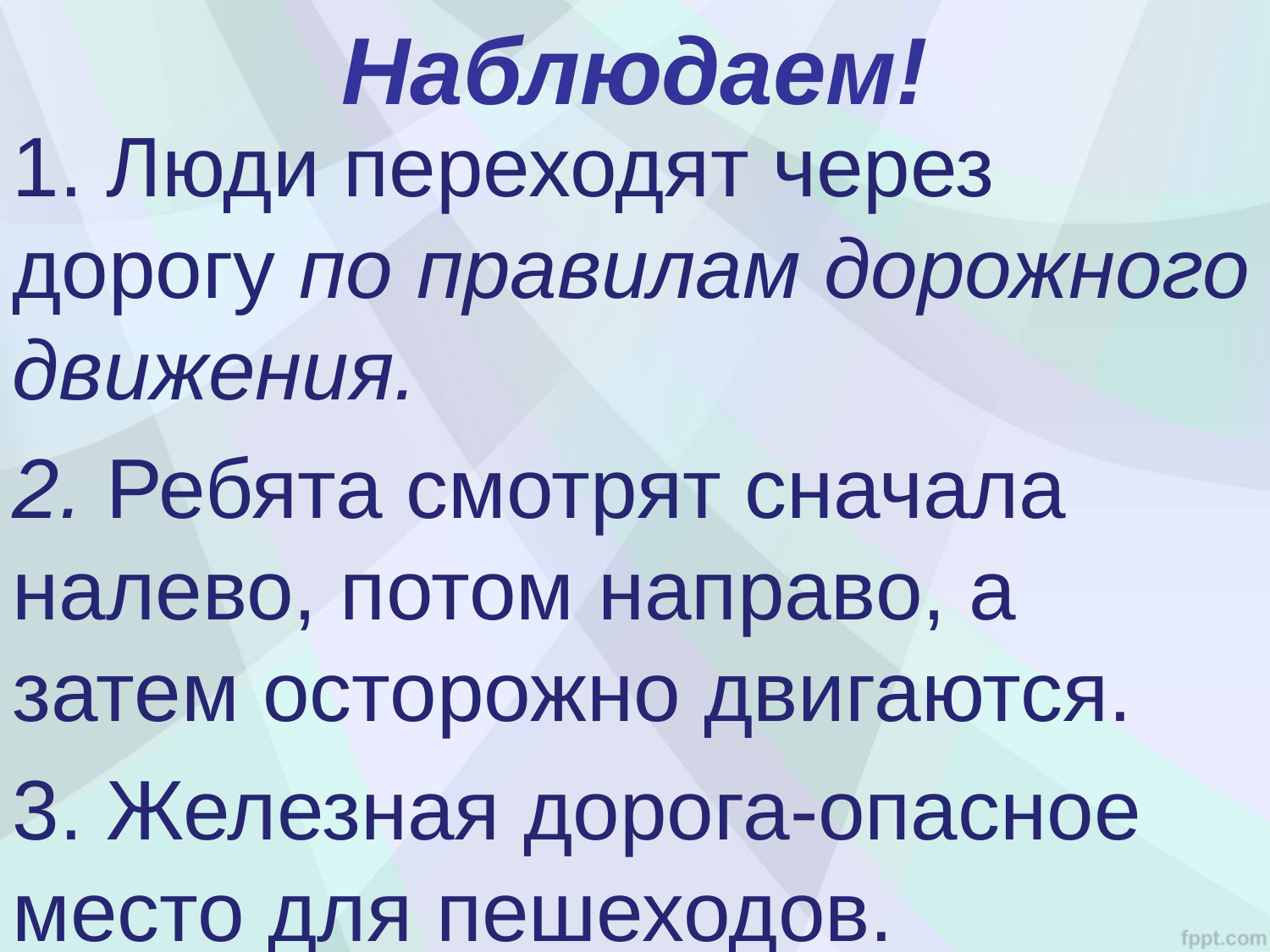

# Наблюдаем!
1. Люди переходят через дорогу по правилам дорожного движения.
2. Ребята смотрят сначала налево, потом направо, а затем осторожно двигаются.
3. Железная дорога-опасное место для пешеходов.